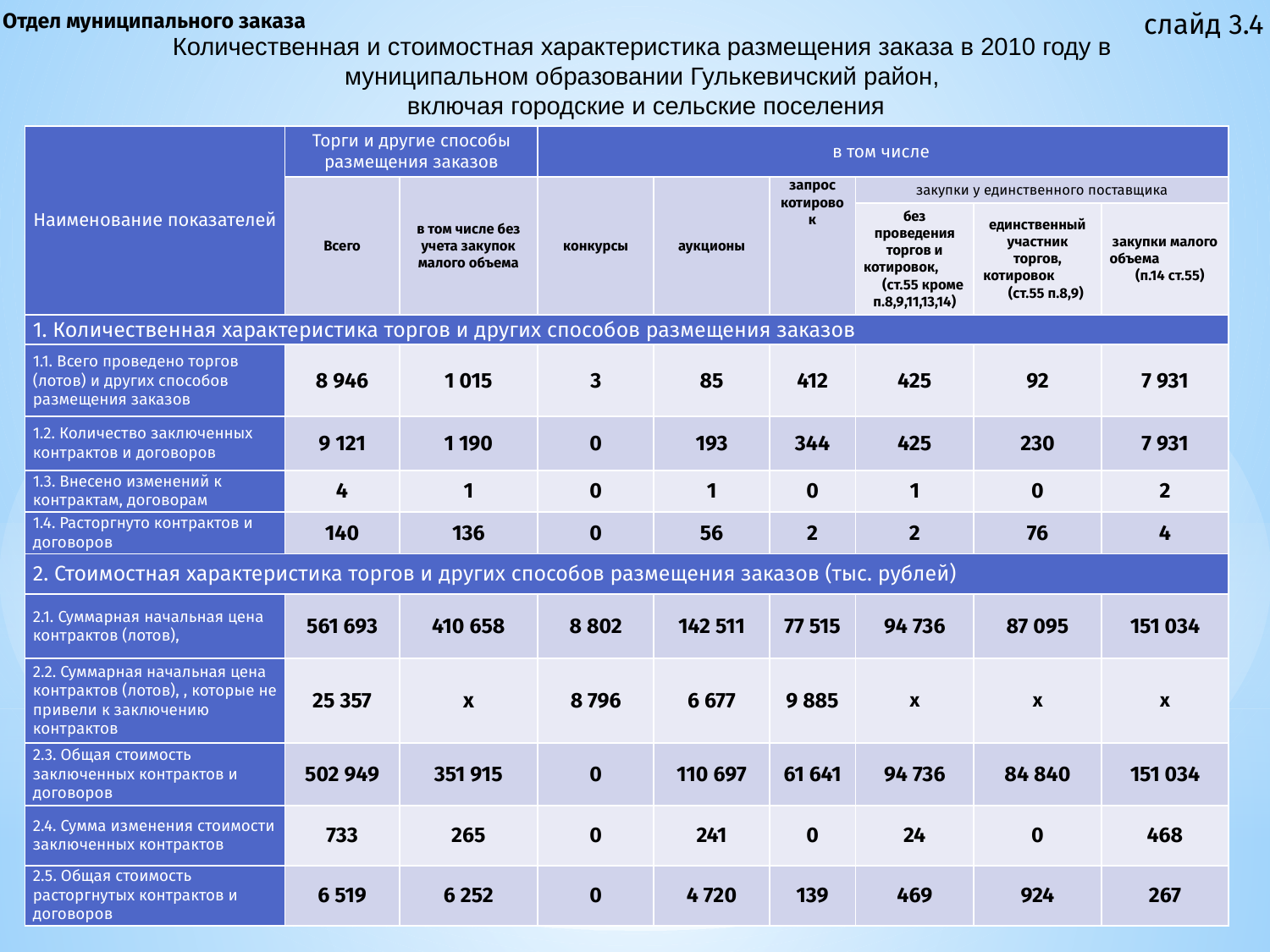

слайд 3.4
Отдел муниципального заказа
Количественная и стоимостная характеристика размещения заказа в 2010 году в муниципальном образовании Гулькевичский район,
 включая городские и сельские поселения

| Наименование показателей | Торги и другие способы размещения заказов |  | в том числе |  |  |  |  |  |
| --- | --- | --- | --- | --- | --- | --- | --- | --- |
|  | Всего | в том числе без учета закупок малого объема | конкурсы | аукционы | запрос котировок | закупки у единственного поставщика |  |  |
|  |  |  |  |  |  | без проведения торгов и котировок, (ст.55 кроме п.8,9,11,13,14) | единственный участник торгов, котировок (ст.55 п.8,9) | закупки малого объема (п.14 ст.55) |
| 1. Количественная характеристика торгов и других способов размещения заказов |  |  |  |  |  |  |  |  |
| 1.1. Всего проведено торгов (лотов) и других способов размещения заказов | 8 946 | 1 015 | 3 | 85 | 412 | 425 | 92 | 7 931 |
| 1.2. Количество заключенных контрактов и договоров | 9 121 | 1 190 | 0 | 193 | 344 | 425 | 230 | 7 931 |
| 1.3. Внесено изменений к контрактам, договорам | 4 | 1 | 0 | 1 | 0 | 1 | 0 | 2 |
| 1.4. Расторгнуто контрактов и договоров | 140 | 136 | 0 | 56 | 2 | 2 | 76 | 4 |
| 2. Стоимостная характеристика торгов и других способов размещения заказов (тыс. рублей) |  |  |  |  |  |  |  |  |
| 2.1. Суммарная начальная цена контрактов (лотов), | 561 693 | 410 658 | 8 802 | 142 511 | 77 515 | 94 736 | 87 095 | 151 034 |
| 2.2. Суммарная начальная цена контрактов (лотов), , которые не привели к заключению контрактов | 25 357 | х | 8 796 | 6 677 | 9 885 | х | х | х |
| 2.3. Общая стоимость заключенных контрактов и договоров | 502 949 | 351 915 | 0 | 110 697 | 61 641 | 94 736 | 84 840 | 151 034 |
| 2.4. Сумма изменения стоимости заключенных контрактов | 733 | 265 | 0 | 241 | 0 | 24 | 0 | 468 |
| 2.5. Общая стоимость расторгнутых контрактов и договоров | 6 519 | 6 252 | 0 | 4 720 | 139 | 469 | 924 | 267 |